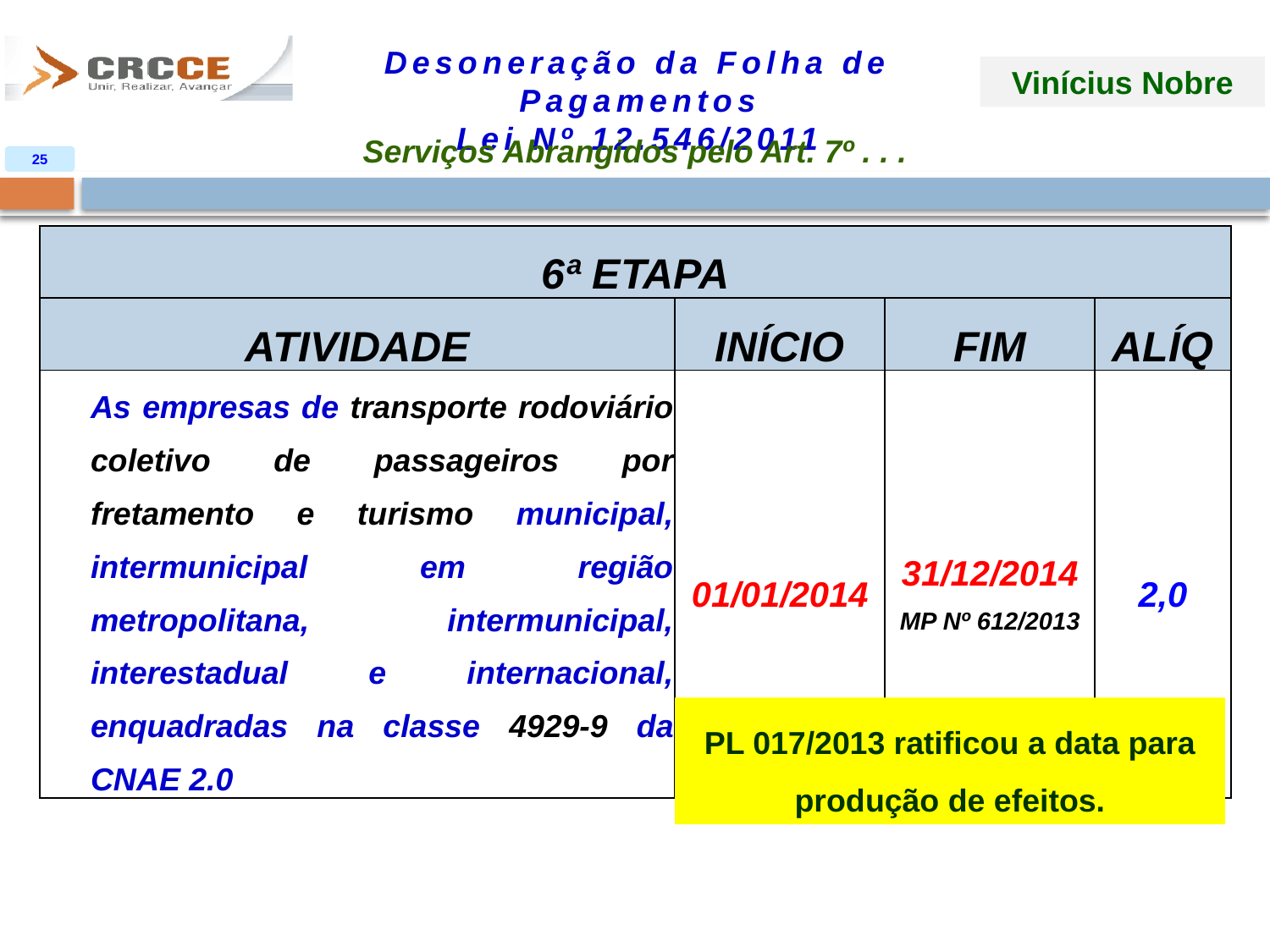

Serviços Abrangidos pelo Art. 7º . . .
25
| 6ª ETAPA |  |  |  |
| --- | --- | --- | --- |
| ATIVIDADE | INÍCIO | FIM | ALÍQ |
| As empresas de transporte rodoviário coletivo de passageiros por fretamento e turismo municipal, intermunicipal em região metropolitana, intermunicipal, interestadual e internacional, enquadradas na classe 4929-9 da CNAE 2.0 | 01/01/2014 | 31/12/2014 MP Nº 612/2013 | 2,0 |
PL 017/2013 ratificou a data para produção de efeitos.